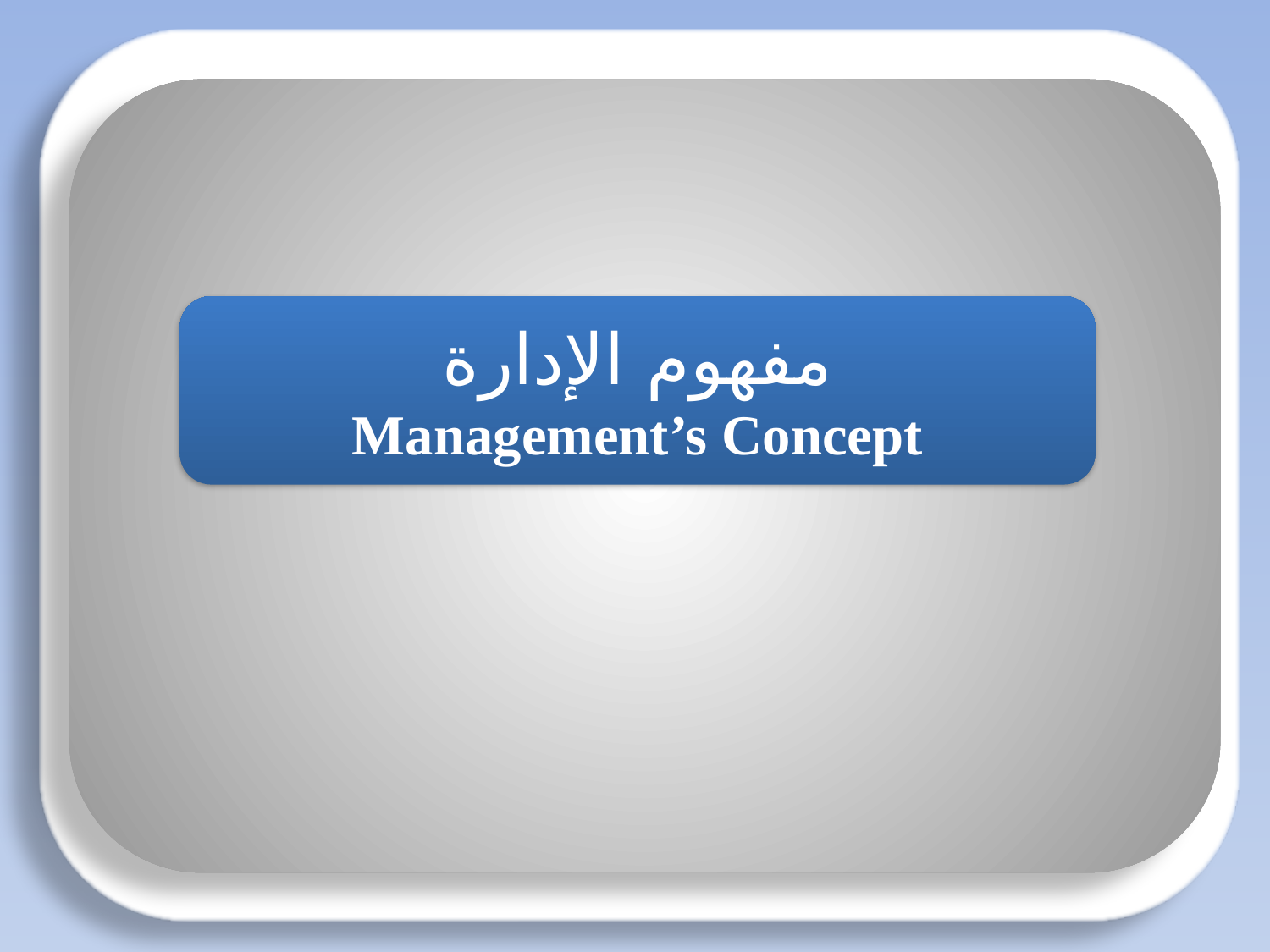

#
مفهوم الإدارة
Management’s Concept

اعداد / أ. غادة الرشيد